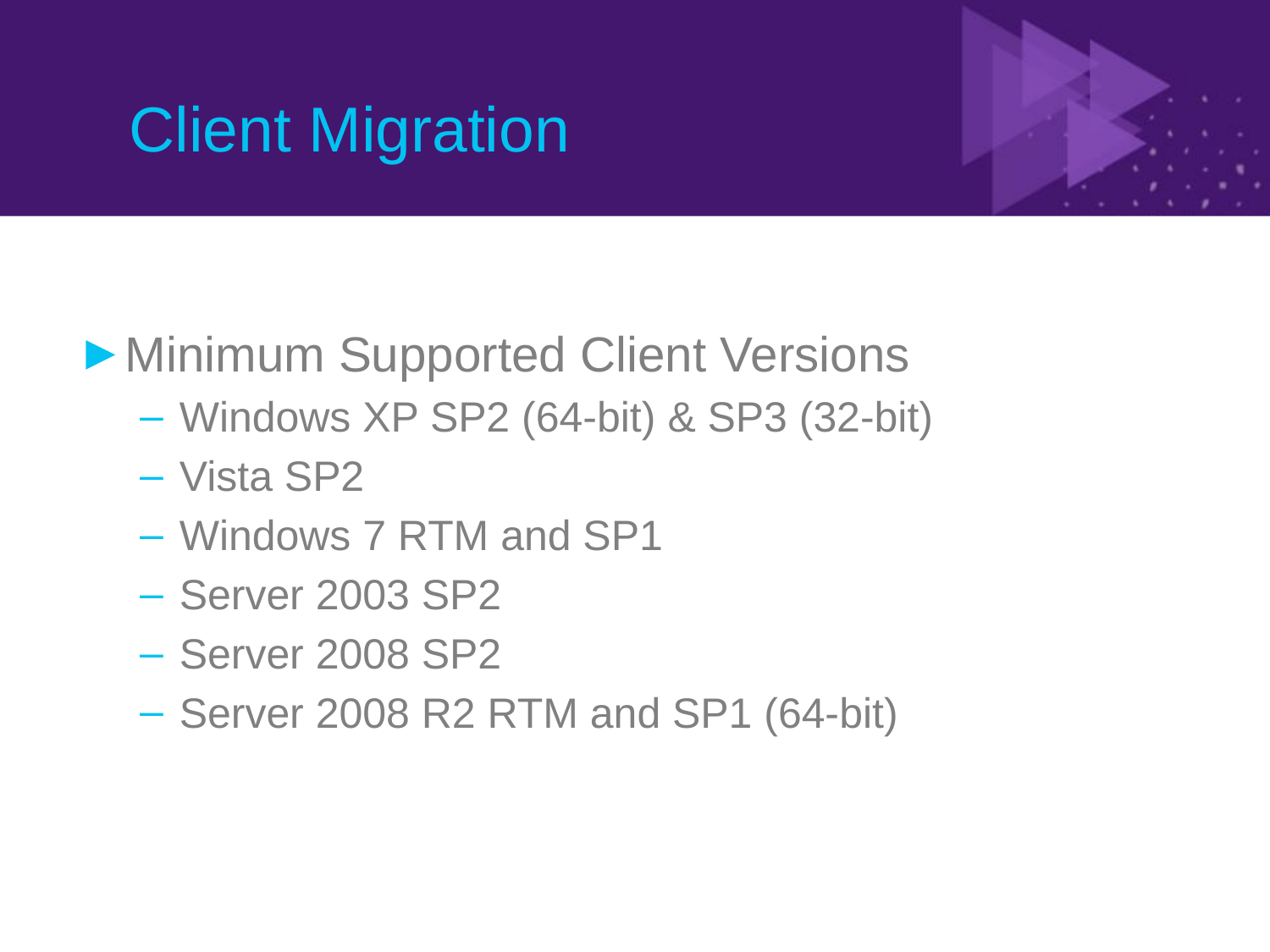

# Client Migration
Minimum Supported Client Versions
Windows XP SP2 (64-bit) & SP3 (32-bit)
Vista SP2
Windows 7 RTM and SP1
Server 2003 SP2
Server 2008 SP2
Server 2008 R2 RTM and SP1 (64-bit)